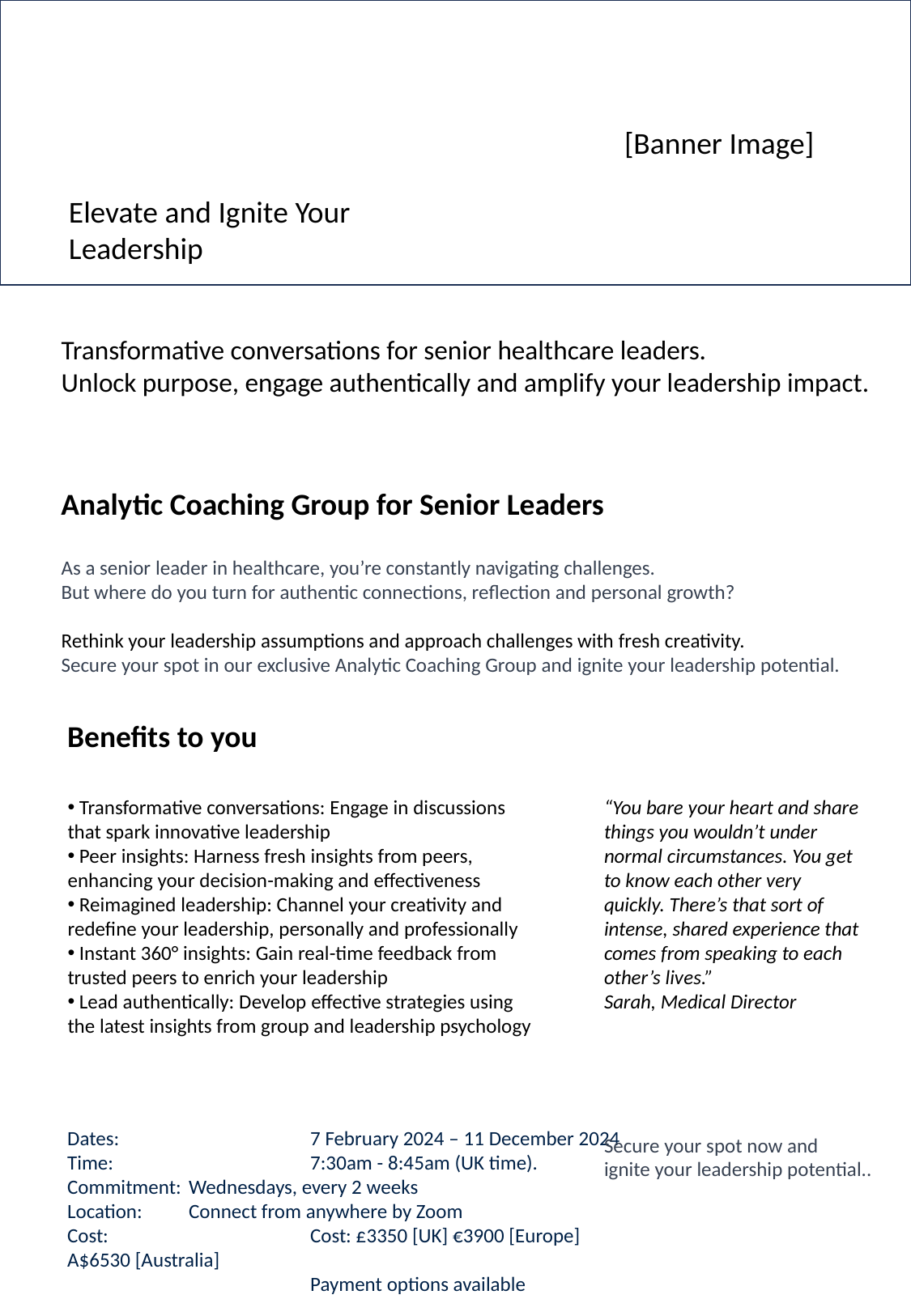

[Banner Image]
Elevate and Ignite Your Leadership
Transformative conversations for senior healthcare leaders.
Unlock purpose, engage authentically and amplify your leadership impact.
Analytic Coaching Group for Senior Leaders
As a senior leader in healthcare, you’re constantly navigating challenges.
But where do you turn for authentic connections, reflection and personal growth?

Rethink your leadership assumptions and approach challenges with fresh creativity.
Secure your spot in our exclusive Analytic Coaching Group and ignite your leadership potential.
Benefits to you
 Transformative conversations: Engage in discussions that spark innovative leadership
 Peer insights: Harness fresh insights from peers, enhancing your decision-making and effectiveness
 Reimagined leadership: Channel your creativity and redefine your leadership, personally and professionally
 Instant 360° insights: Gain real-time feedback from trusted peers to enrich your leadership
 Lead authentically: Develop effective strategies using the latest insights from group and leadership psychology
“You bare your heart and share things you wouldn’t under normal circumstances. You get to know each other very quickly. There’s that sort of intense, shared experience that comes from speaking to each other’s lives.”
Sarah, Medical Director
Dates:		7 February 2024 – 11 December 2024
Time:		7:30am - 8:45am (UK time).
Commitment:	Wednesdays, every 2 weeks
Location:	Connect from anywhere by Zoom
Cost:		Cost: £3350 [UK] €3900 [Europe] A$6530 [Australia]
		Payment options available

Secure your spot now and
ignite your leadership potential..